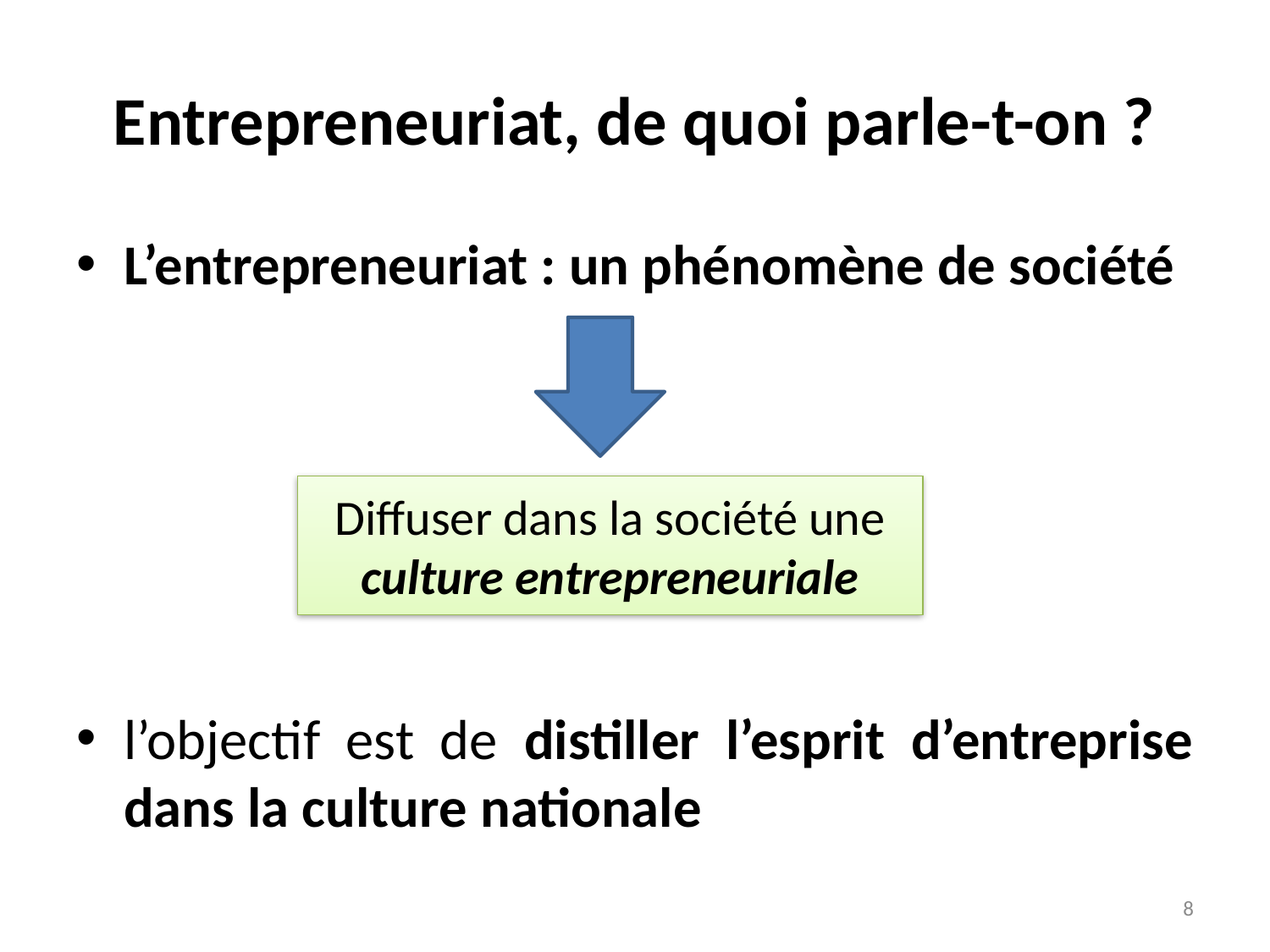

# Entrepreneuriat, de quoi parle-t-on ?
L’entrepreneuriat : un phénomène de société

l’objectif est de distiller l’esprit d’entreprise dans la culture nationale

Diffuser dans la société une culture entrepreneuriale
8